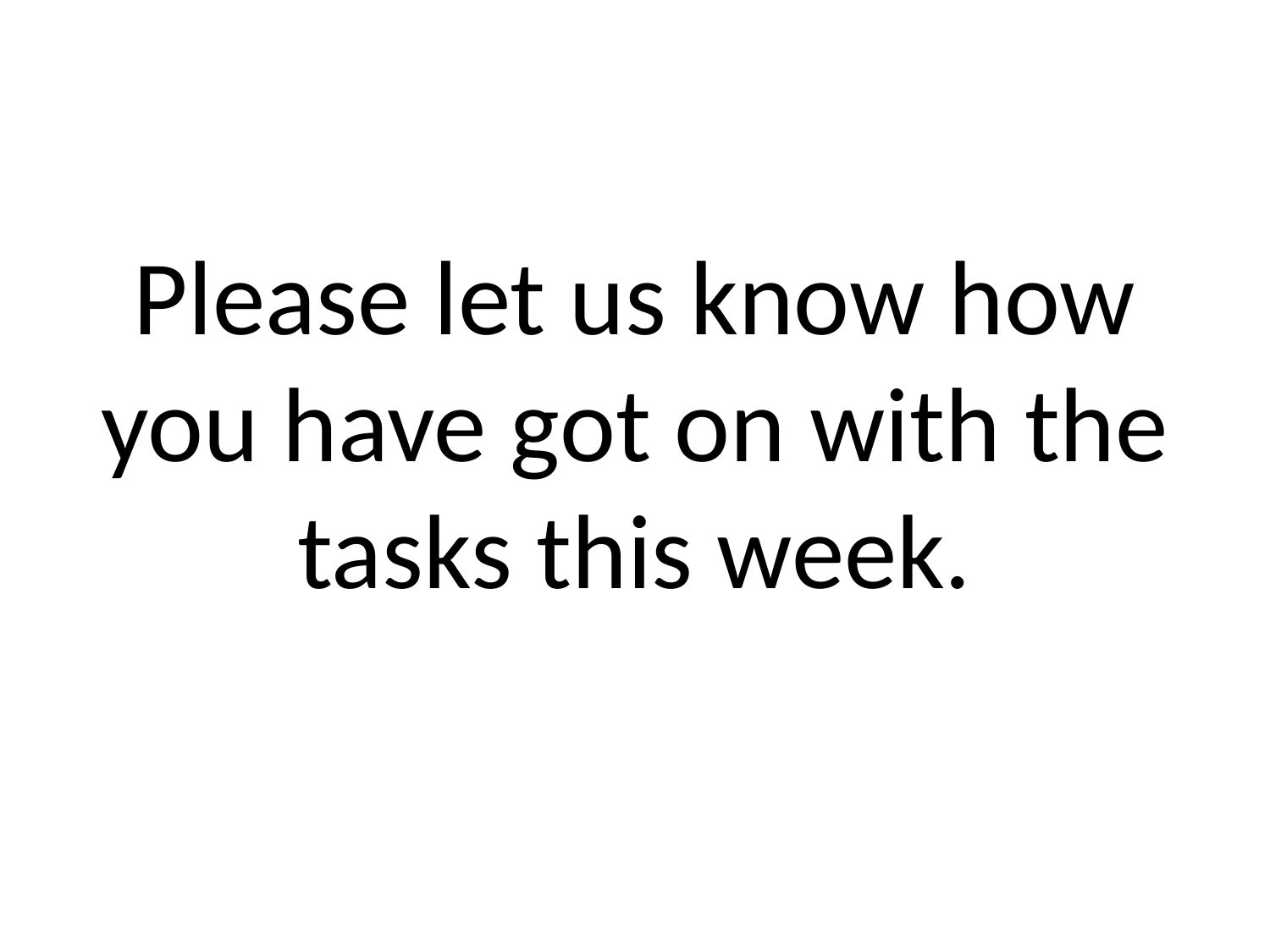

#
Please let us know how you have got on with the tasks this week.